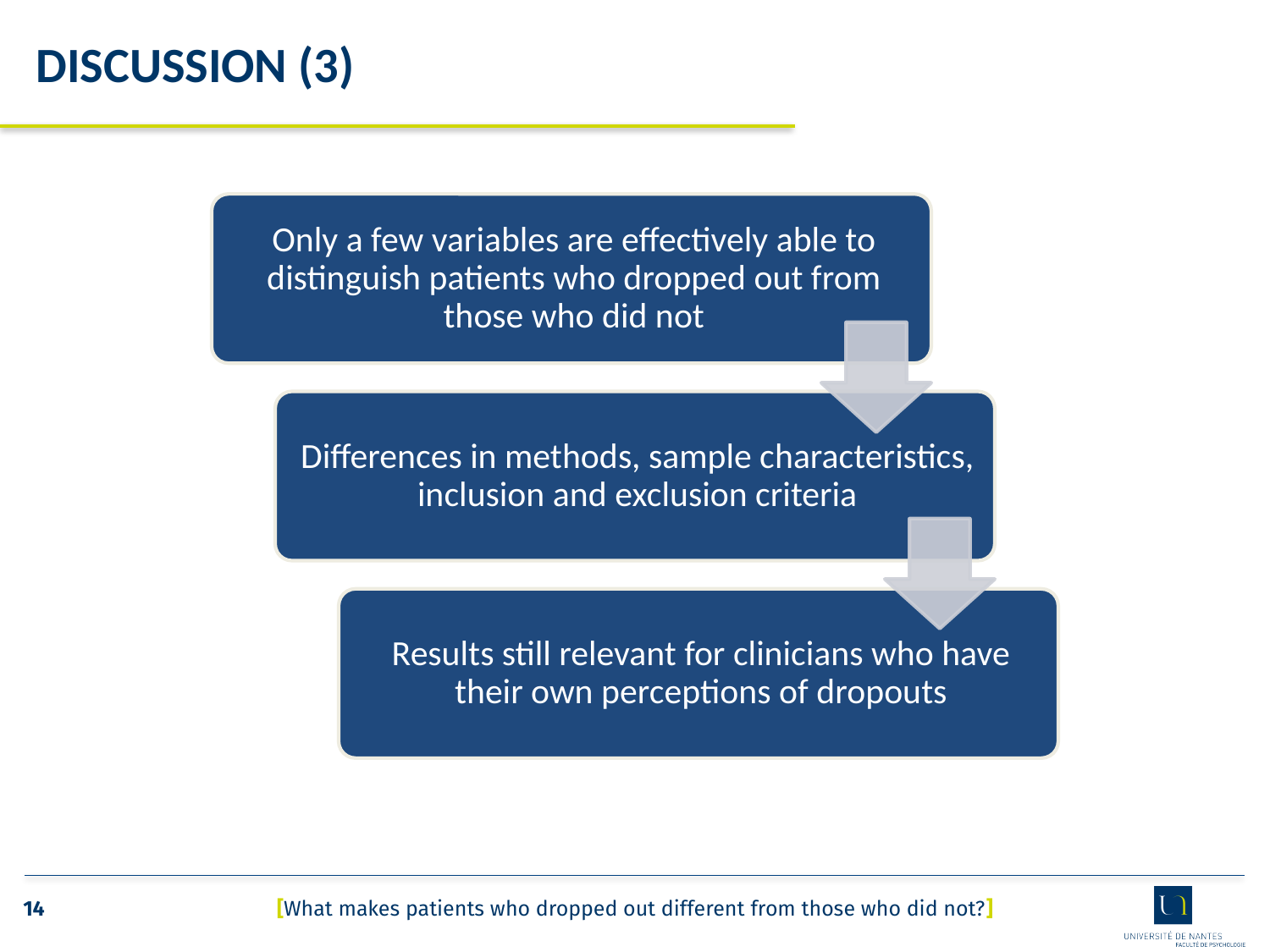

DISCUSSION (3)
Only a few variables are effectively able to distinguish patients who dropped out from those who did not
Differences in methods, sample characteristics, inclusion and exclusion criteria
Results still relevant for clinicians who have their own perceptions of dropouts

[What makes patients who dropped out different from those who did not?]